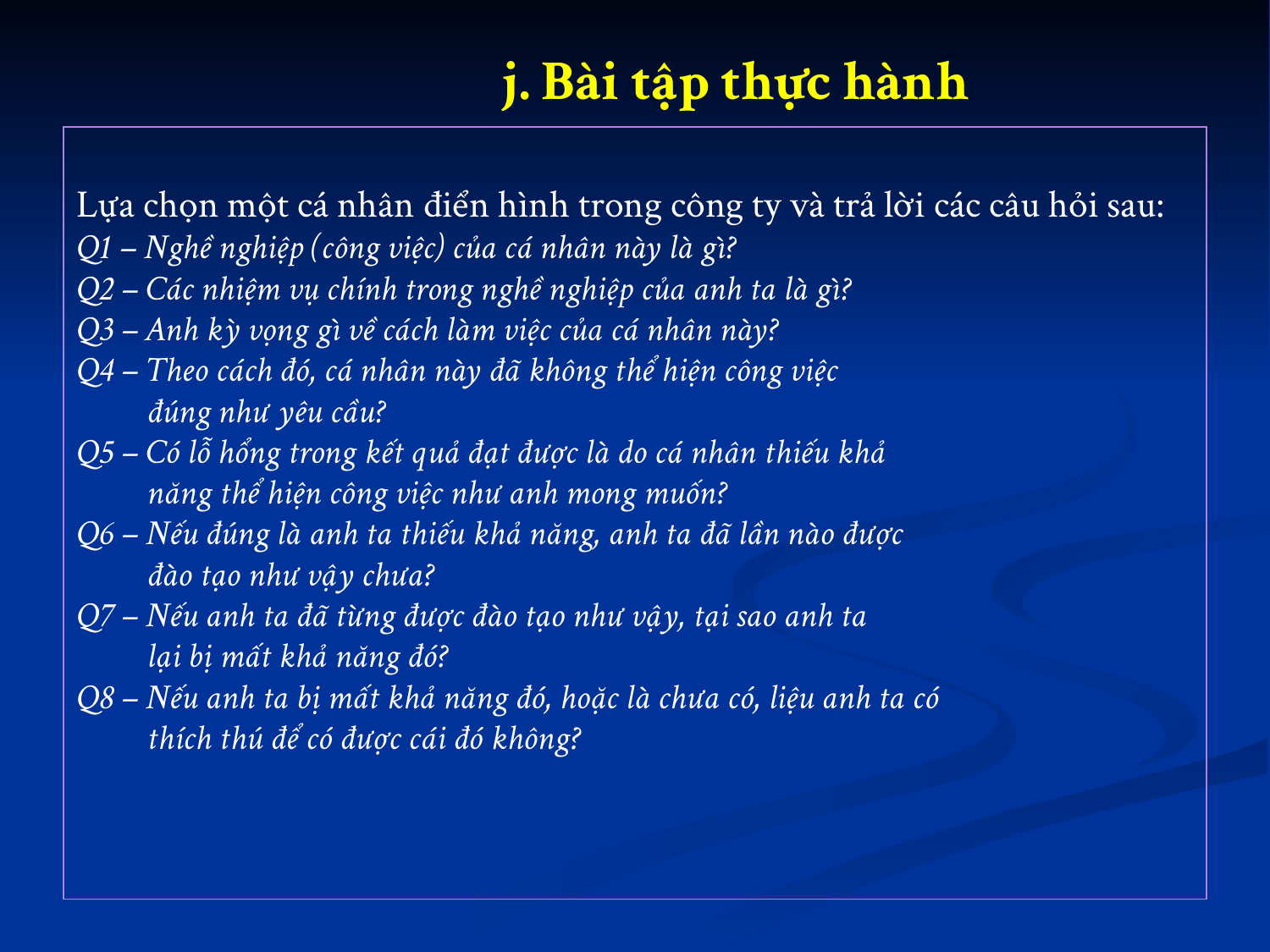

# j. Bài tập thực hành

Lựa chọn một cá nhân điển hình trong công ty và trả lời các câu hỏi sau:
Q1 – Nghề nghiệp (công việc) của cá nhân này là gì?
Q2 – Các nhiệm vụ chính trong nghề nghiệp của anh ta là gì?
Q3 – Anh kỳ vọng gì về cách làm việc của cá nhân này?
Q4 – Theo cách đó, cá nhân này đã không thể hiện công việc
         đúng như yêu cầu?
Q5 – Có lỗ hổng trong kết quả đạt được là do cá nhân thiếu khả
         năng thể hiện công việc như anh mong muốn?
Q6 – Nếu đúng là anh ta thiếu khả năng, anh ta đã lần nào được
         đào tạo như vậy chưa?
Q7 – Nếu anh ta đã từng được đào tạo như vậy, tại sao anh ta
         lại bị mất khả năng đó?
Q8 – Nếu anh ta bị mất khả năng đó, hoặc là chưa có, liệu anh ta có
         thích thú để có được cái đó không?